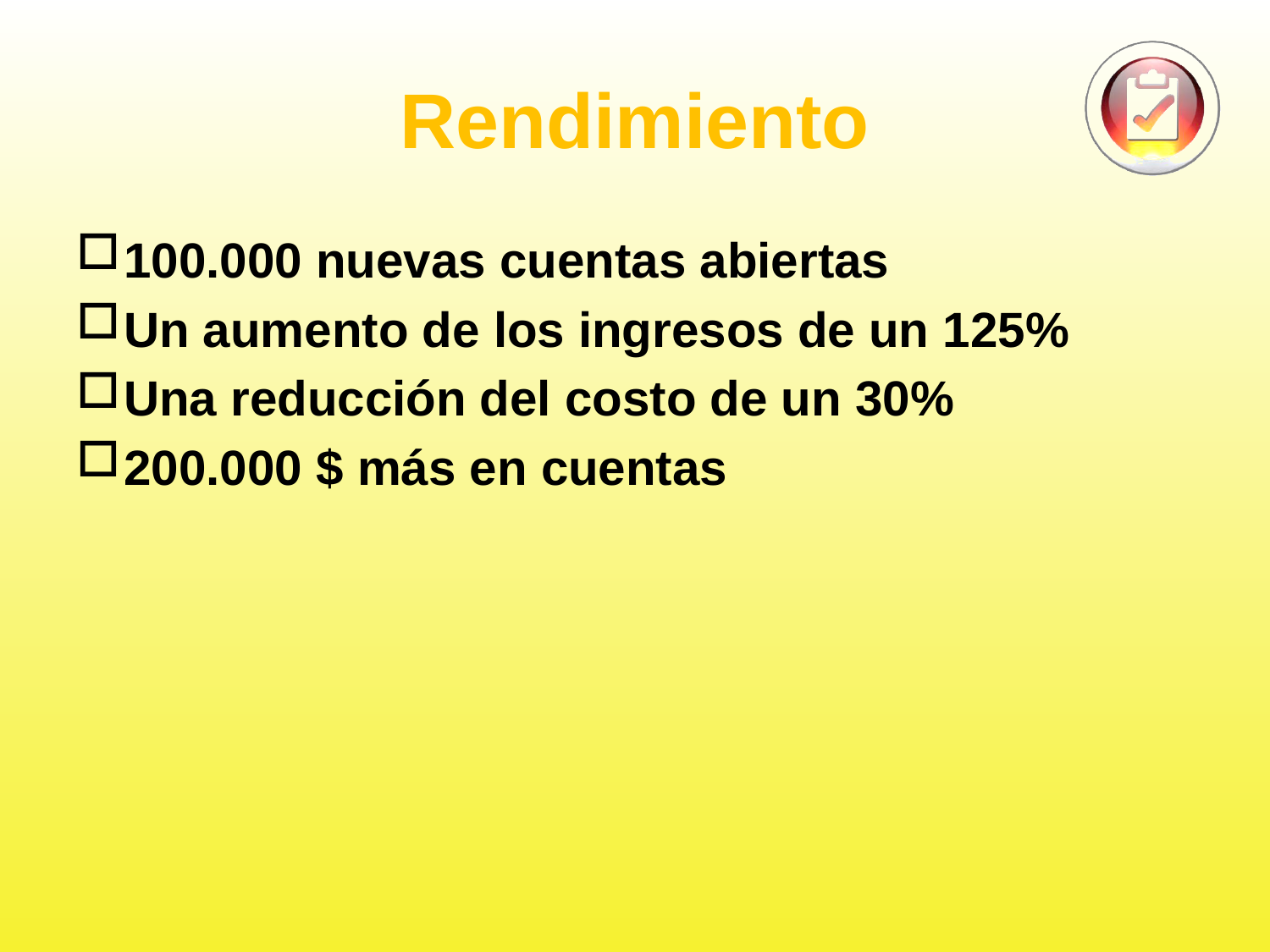

# Rendimiento
100.000 nuevas cuentas abiertas
Un aumento de los ingresos de un 125%
Una reducción del costo de un 30%
200.000 $ más en cuentas